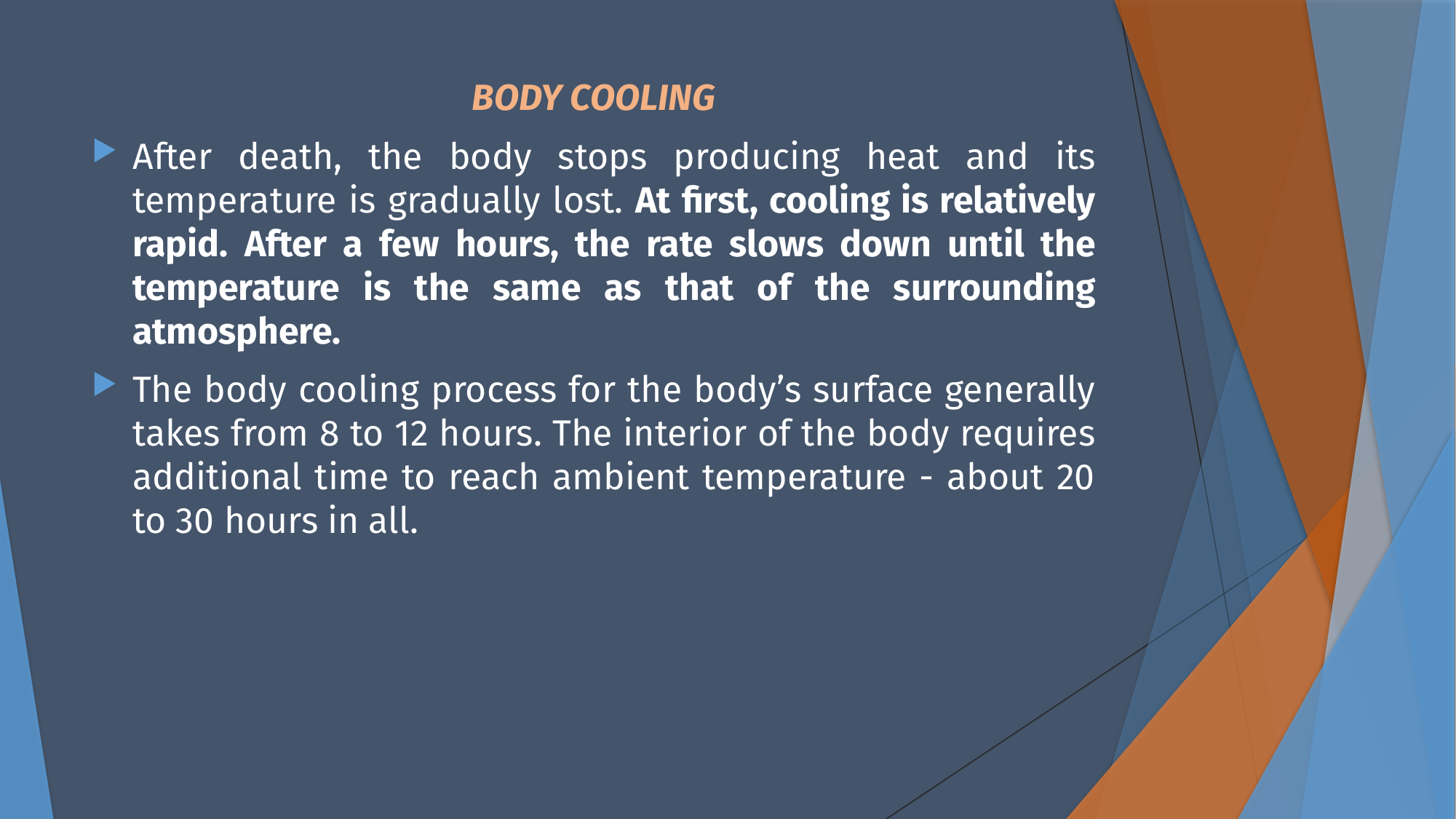

BODY COOLING
After death, the body stops producing heat and its temperature is gradually lost. At first, cooling is relatively rapid. After a few hours, the rate slows down until the temperature is the same as that of the surrounding atmosphere.
The body cooling process for the body’s surface generally takes from 8 to 12 hours. The interior of the body requires additional time to reach ambient temperature - about 20 to 30 hours in all.